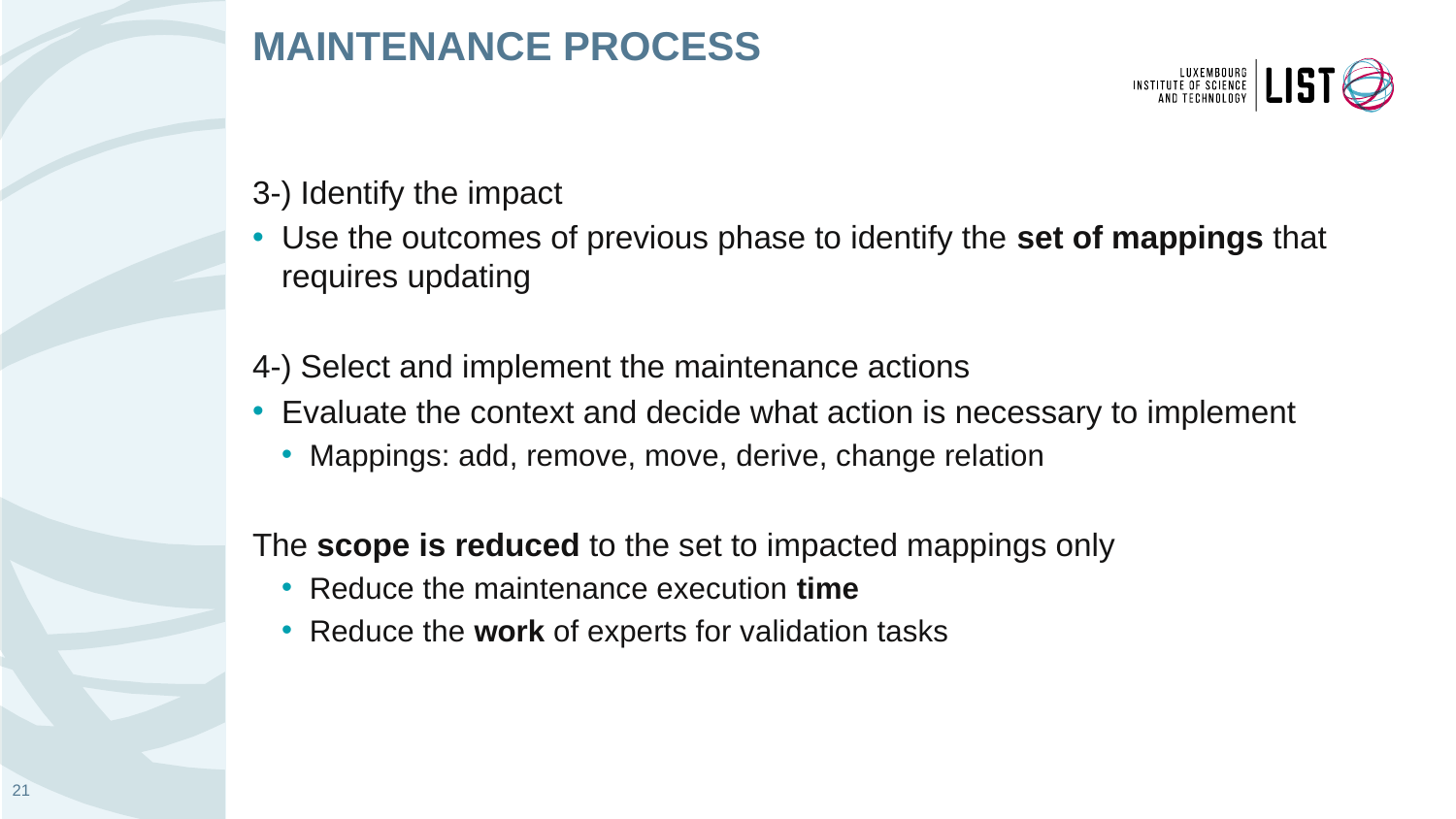

# Maintenance process
3-) Identify the impact
Use the outcomes of previous phase to identify the set of mappings that requires updating

4-) Select and implement the maintenance actions
Evaluate the context and decide what action is necessary to implement
Mappings: add, remove, move, derive, change relation

The scope is reduced to the set to impacted mappings only
Reduce the maintenance execution time
Reduce the work of experts for validation tasks
21